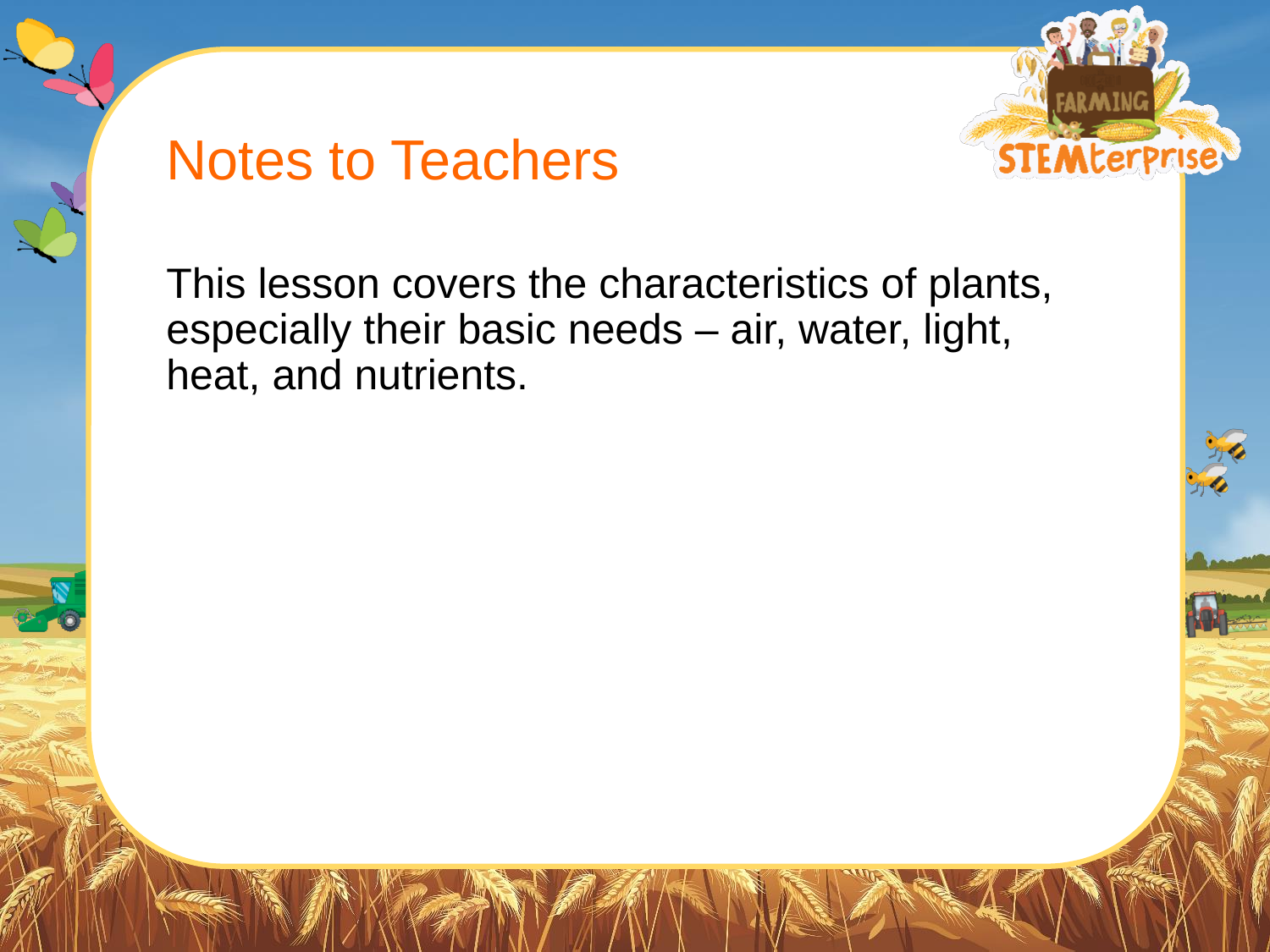

# Notes to Teachers
This lesson covers the characteristics of plants, especially their basic needs – air, water, light, heat, and nutrients.